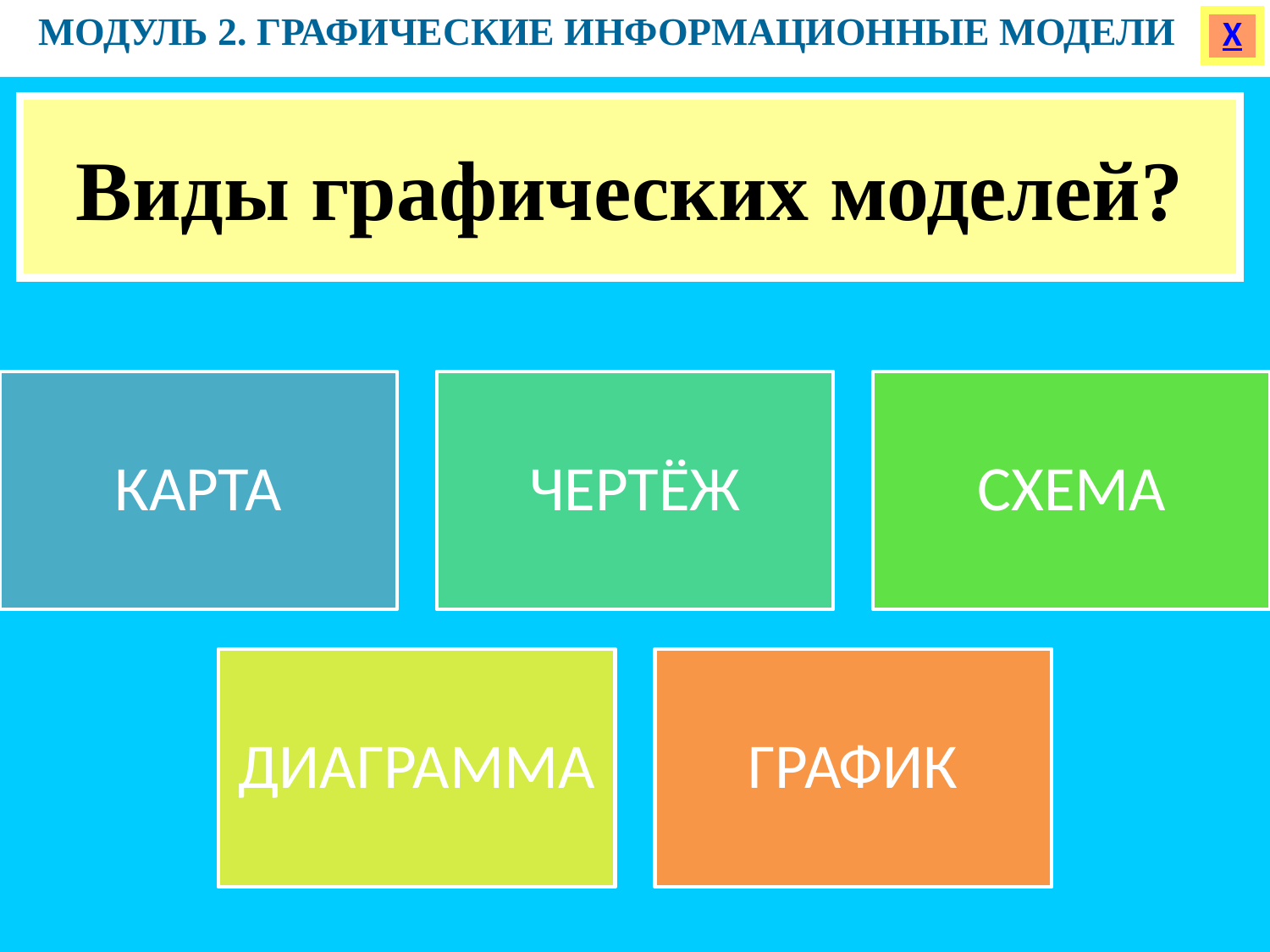

МОДУЛЬ 2. ГРАФИЧЕСКИЕ ИНФОРМАЦИОННЫЕ МОДЕЛИ
X

Виды графических моделей?
КАРТА
ЧЕРТЁЖ
СХЕМА
ДИАГРАММА
ГРАФИК